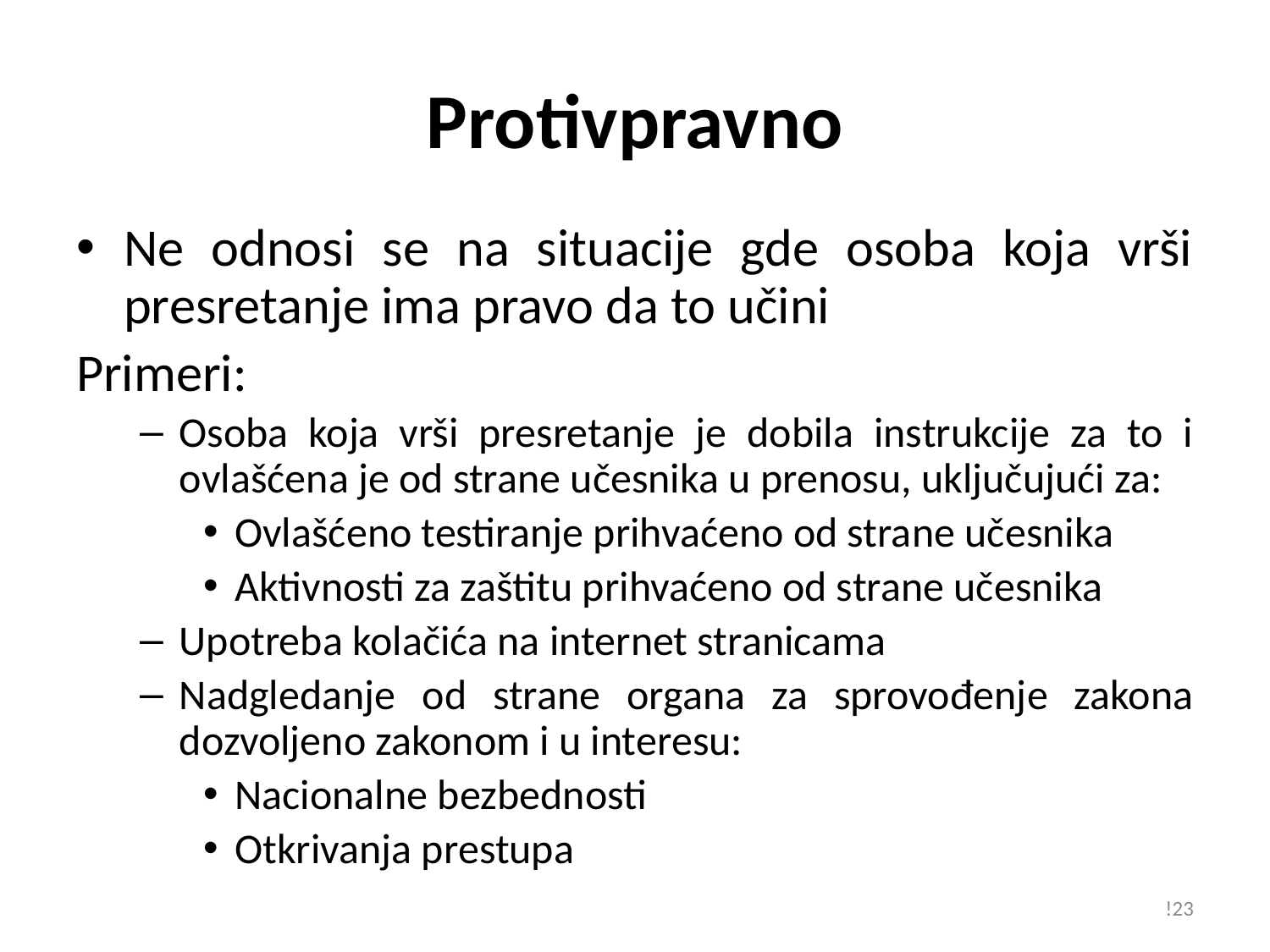

# Protivpravno
Ne odnosi se na situacije gde osoba koja vrši presretanje ima pravo da to učini
Primeri:
Osoba koja vrši presretanje je dobila instrukcije za to i ovlašćena je od strane učesnika u prenosu, uključujući za:
Ovlašćeno testiranje prihvaćeno od strane učesnika
Aktivnosti za zaštitu prihvaćeno od strane učesnika
Upotreba kolačića na internet stranicama
Nadgledanje od strane organa za sprovođenje zakona dozvoljeno zakonom i u interesu:
Nacionalne bezbednosti
Otkrivanja prestupa
!23